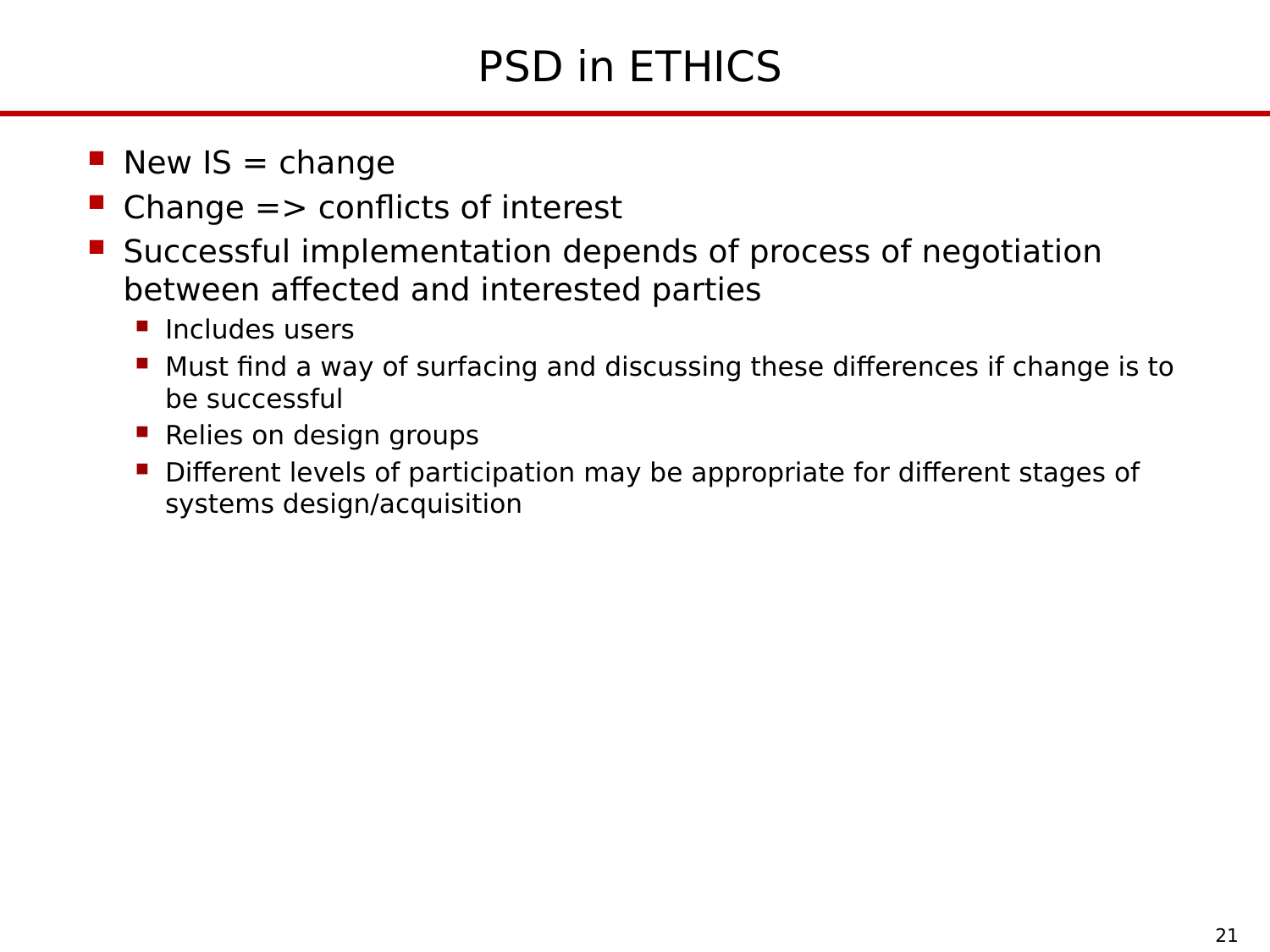

# PSD in ETHICS
New IS = change
Change => conflicts of interest
Successful implementation depends of process of negotiation between affected and interested parties
Includes users
Must find a way of surfacing and discussing these differences if change is to be successful
Relies on design groups
Different levels of participation may be appropriate for different stages of systems design/acquisition
21